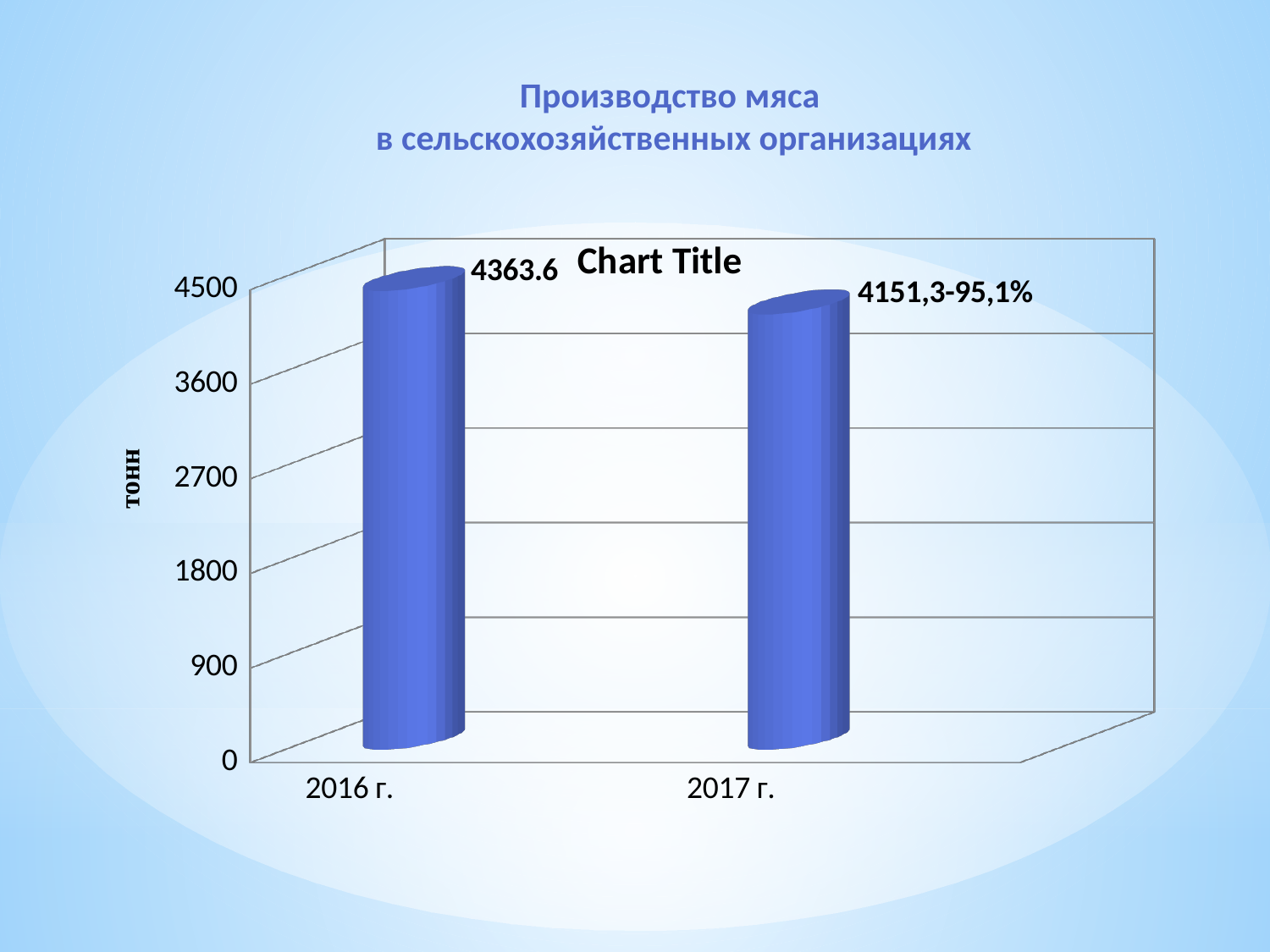

Производство мяса
в сельскохозяйственных организациях

[unsupported chart]

тонн